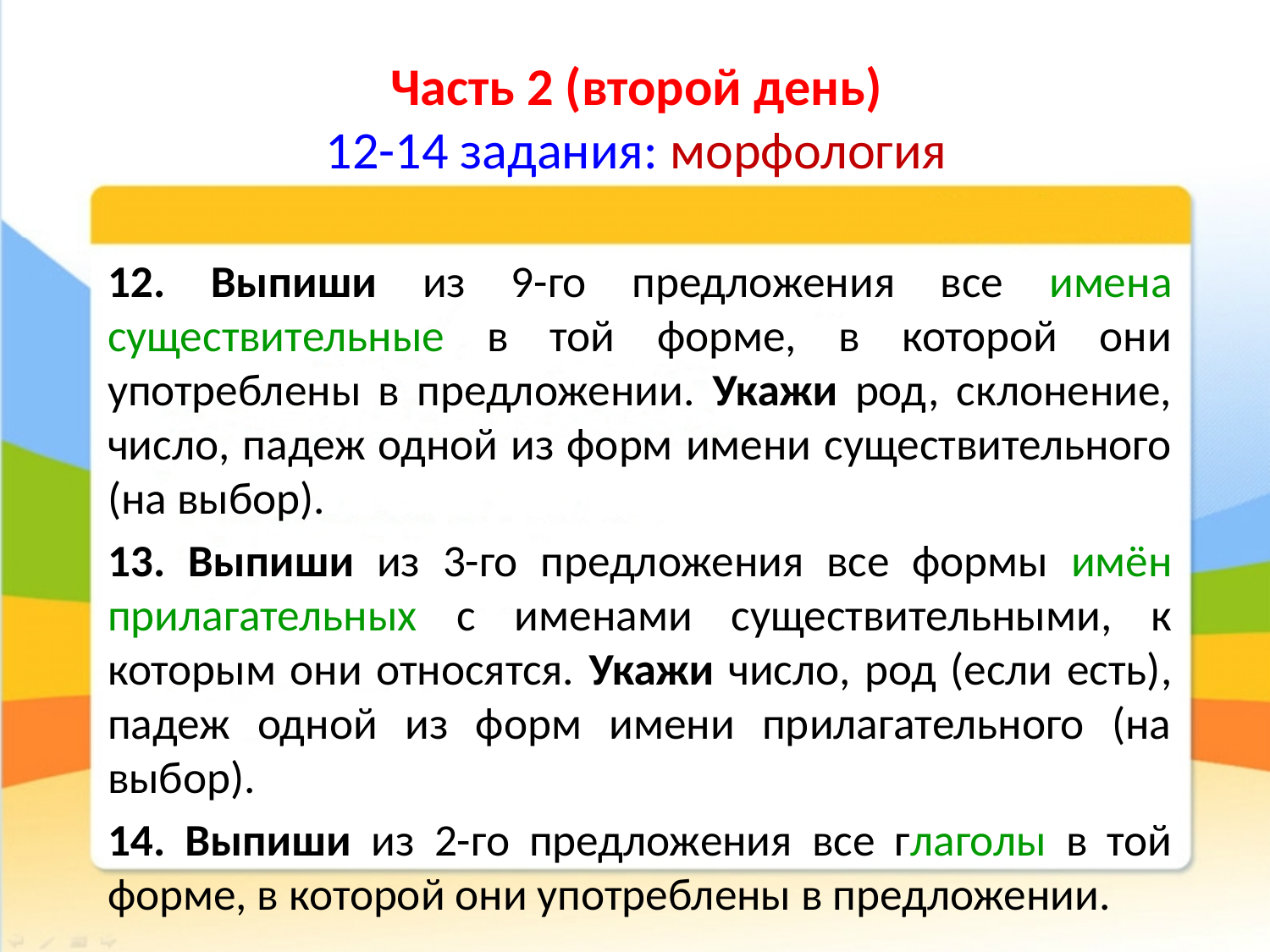

# Часть 2 (второй день) 12-14 задания: морфология
12. Выпиши из 9-го предложения все имена существительные в той форме, в которой они употреблены в предложении. Укажи род, склонение, число, падеж одной из форм имени существительного (на выбор).
13. Выпиши из 3-го предложения все формы имён прилагательных с именами существительными, к которым они относятся. Укажи число, род (если есть), падеж одной из форм имени прилагательного (на выбор).
14. Выпиши из 2-го предложения все глаголы в той форме, в которой они употреблены в предложении.